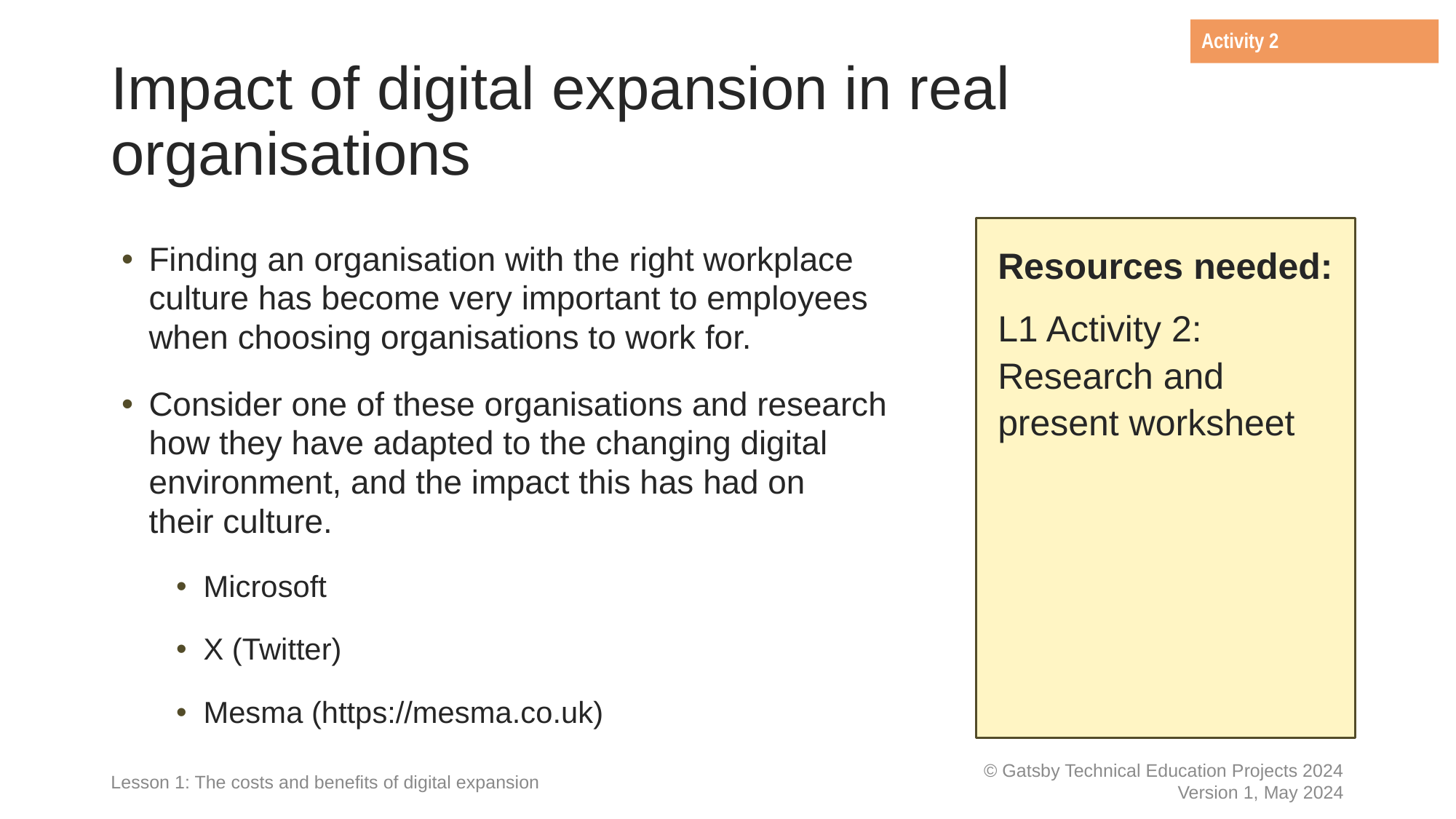

Activity 2
# Impact of digital expansion in real organisations
Finding an organisation with the right workplace
culture has become very important to employees
when choosing organisations to work for.
Consider one of these organisations and research
how they have adapted to the changing digital environment, and the impact this has had on
their culture.
Microsoft
X (Twitter)
Mesma (https://mesma.co.uk)
Resources needed:
L1 Activity 2: Research and present worksheet
Lesson 1: The costs and benefits of digital expansion